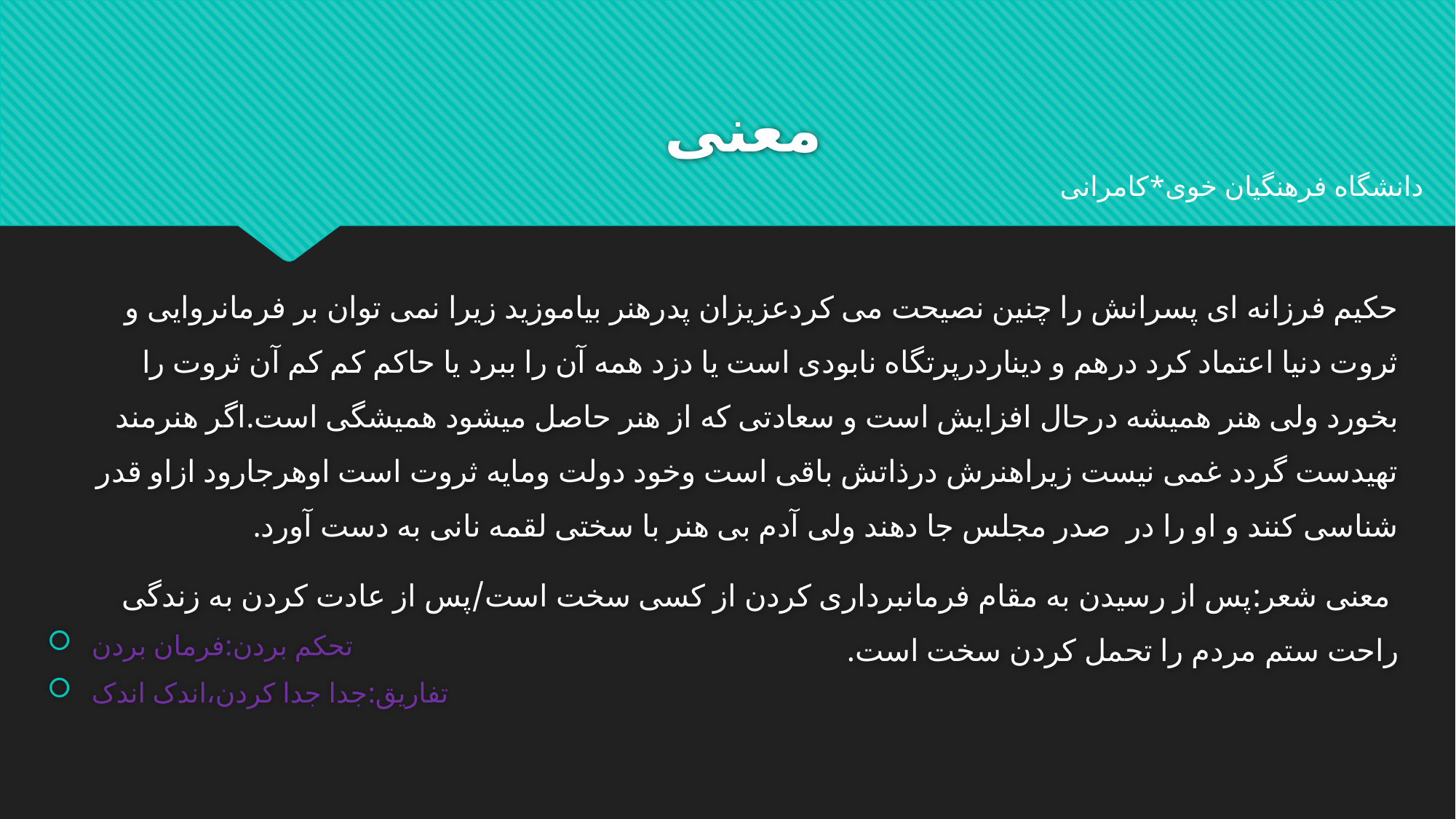

# معنی
دانشگاه فرهنگیان خوی*کامرانی
حکیم فرزانه ای پسرانش را چنین نصیحت می کردعزیزان پدرهنر بیاموزید زیرا نمی توان بر فرمانروایی و ثروت دنیا اعتماد کرد درهم و دیناردرپرتگاه نابودی است یا دزد همه آن را ببرد یا حاکم کم کم آن ثروت را بخورد ولی هنر همیشه درحال افزایش است و سعادتی که از هنر حاصل میشود همیشگی است.اگر هنرمند تهیدست گردد غمی نیست زیراهنرش درذاتش باقی است وخود دولت ومایه ثروت است اوهرجارود ازاو قدر شناسی کنند و او را در  صدر مجلس جا دهند ولی آدم بی هنر با سختی لقمه نانی به دست آورد.
 معنی شعر:پس از رسیدن به مقام فرمانبرداری کردن از کسی سخت است/پس از عادت کردن به زندگی راحت ستم مردم را تحمل کردن سخت است.

تحکم بردن:فرمان بردن
تفاریق:جدا جدا کردن،اندک اندک